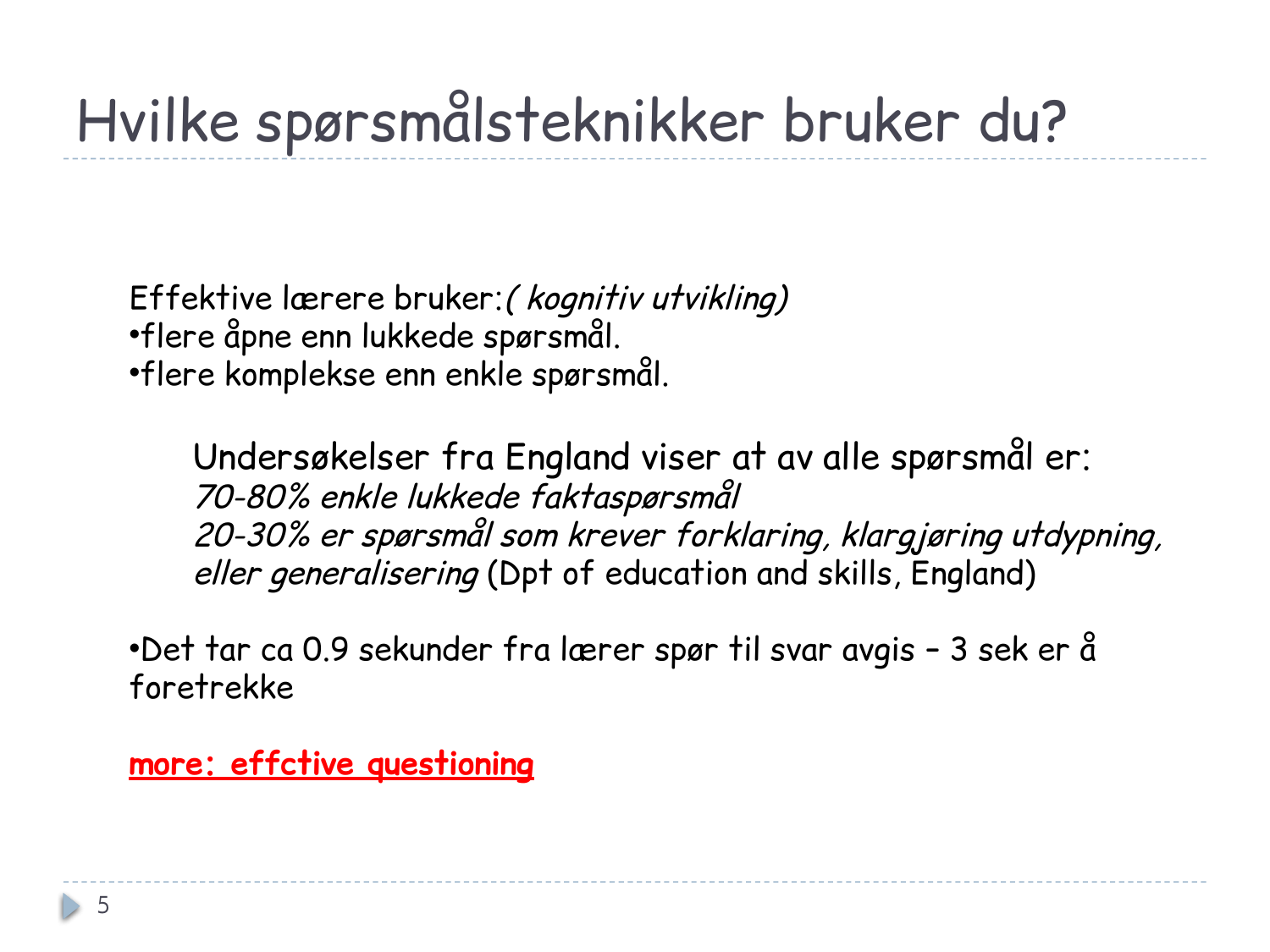

# Hvilke spørsmålsteknikker bruker du?
Effektive lærere bruker:( kognitiv utvikling)
flere åpne enn lukkede spørsmål.
flere komplekse enn enkle spørsmål.

Undersøkelser fra England viser at av alle spørsmål er:
70-80% enkle lukkede faktaspørsmål
20-30% er spørsmål som krever forklaring, klargjøring utdypning, eller generalisering (Dpt of education and skills, England)

Det tar ca 0.9 sekunder fra lærer spør til svar avgis – 3 sek er å foretrekke

more: effctive questioning

5